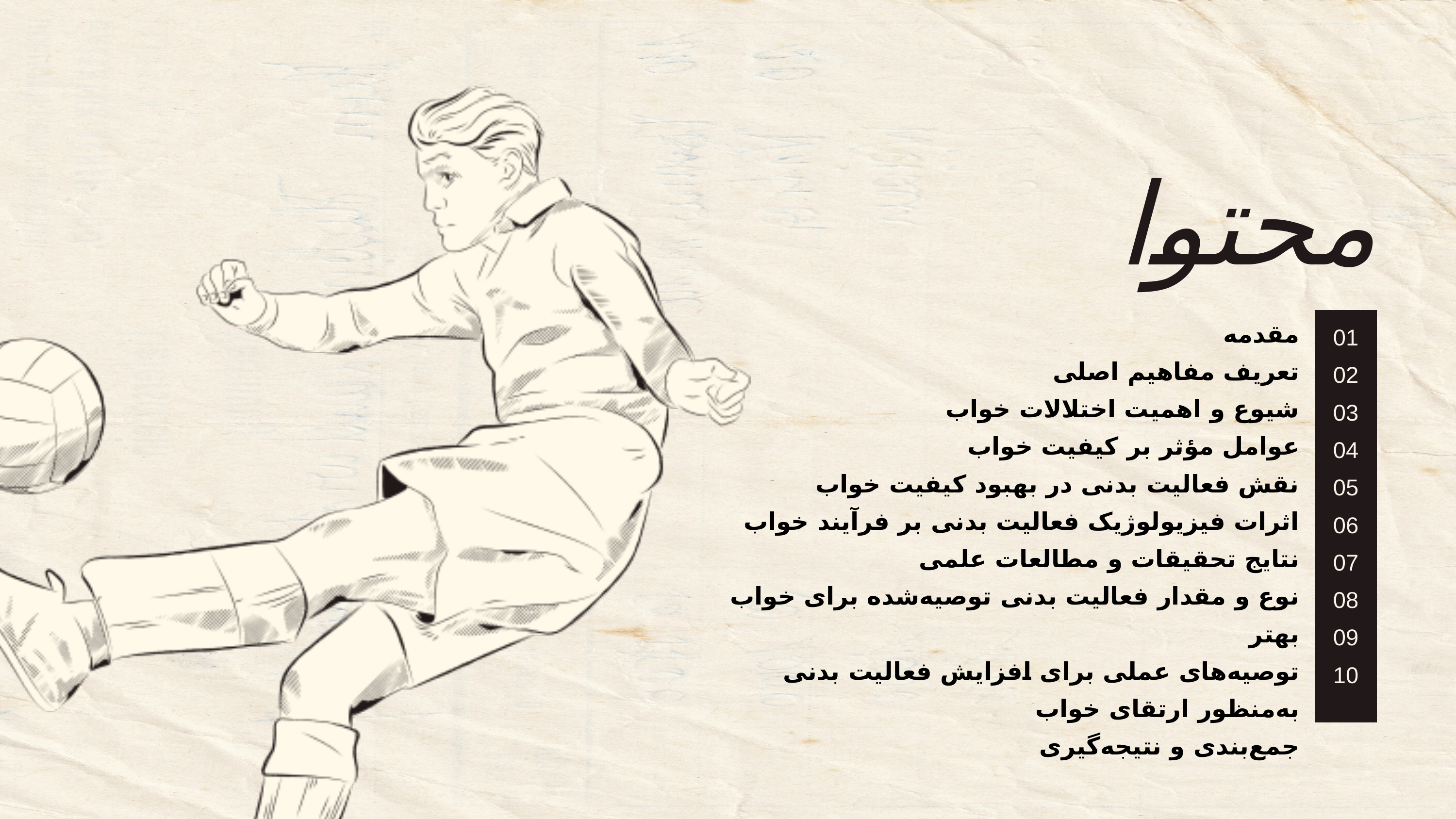

محتوا

01
02
03
04
05
06
07
08
09
10
مقدمه
تعریف مفاهیم اصلی
شیوع و اهمیت اختلالات خواب
عوامل مؤثر بر کیفیت خواب
نقش فعالیت بدنی در بهبود کیفیت خواب
اثرات فیزیولوژیک فعالیت بدنی بر فرآیند خواب
نتایج تحقیقات و مطالعات علمی
نوع و مقدار فعالیت بدنی توصیه‌شده برای خواب بهتر
توصیه‌های عملی برای افزایش فعالیت بدنی به‌منظور ارتقای خواب
جمع‌بندی و نتیجه‌گیری